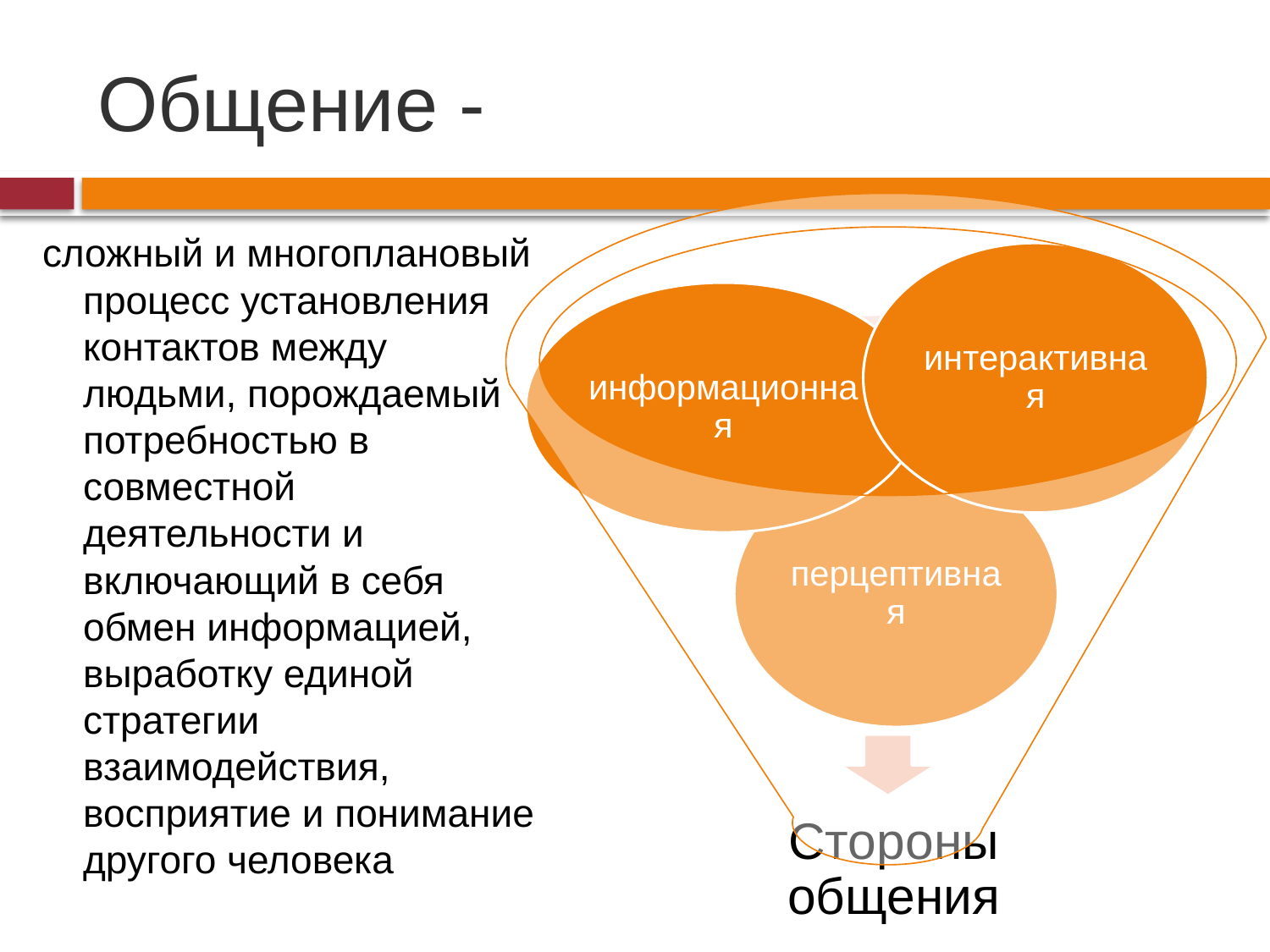

# Общение -
Стороны общения
перцептивная
информационная
интерактивная
сложный и многоплановый процесс установления контактов между  людьми, порождаемый потребностью в совместной деятельности и включающий в себя обмен информацией, выработку единой стратегии взаимодействия, восприятие и понимание другого человека